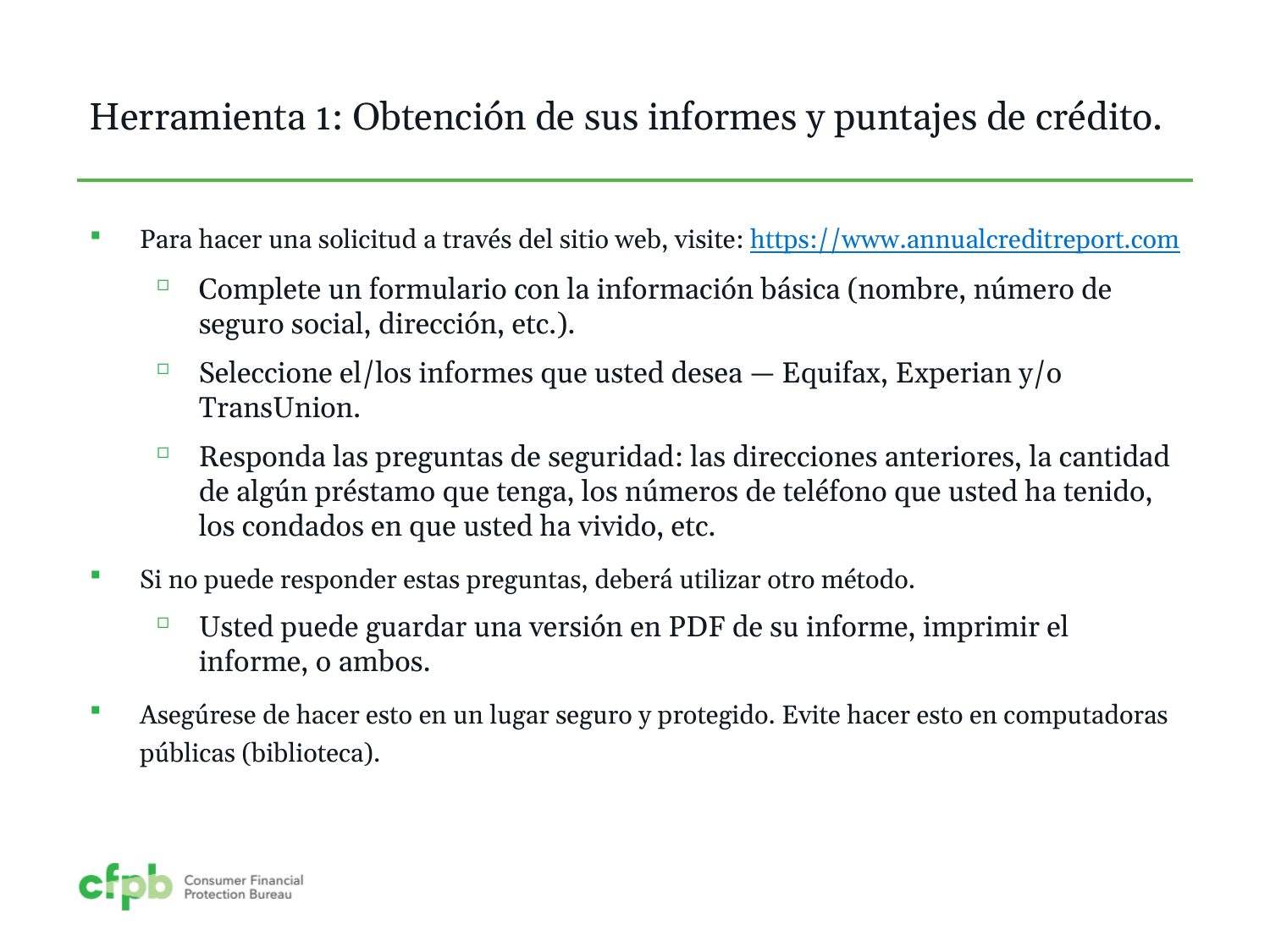

# Herramienta 1: Obtención de sus informes y puntajes de crédito.
Para hacer una solicitud a través del sitio web, visite: https://www.annualcreditreport.com
Complete un formulario con la información básica (nombre, número de seguro social, dirección, etc.).
Seleccione el/los informes que usted desea — Equifax, Experian y/o TransUnion.
Responda las preguntas de seguridad: las direcciones anteriores, la cantidad de algún préstamo que tenga, los números de teléfono que usted ha tenido, los condados en que usted ha vivido, etc.
Si no puede responder estas preguntas, deberá utilizar otro método.
Usted puede guardar una versión en PDF de su informe, imprimir el informe, o ambos.
Asegúrese de hacer esto en un lugar seguro y protegido. Evite hacer esto en computadoras públicas (biblioteca).